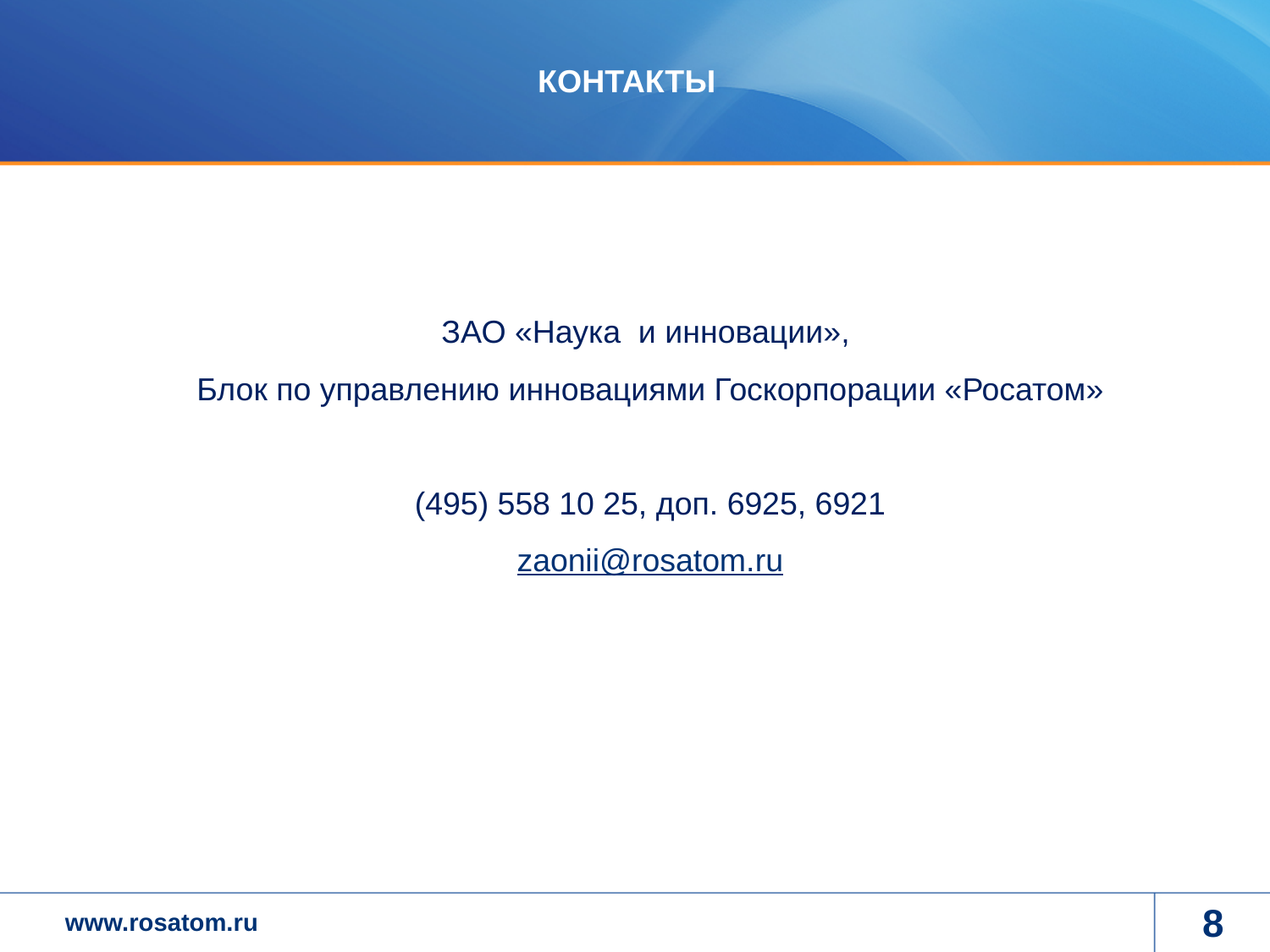

КОНТАКТЫ
ЗАО «Наука  и инновации»,
Блок по управлению инновациями Госкорпорации «Росатом»

(495) 558 10 25, доп. 6925, 6921
zaonii@rosatom.ru

8